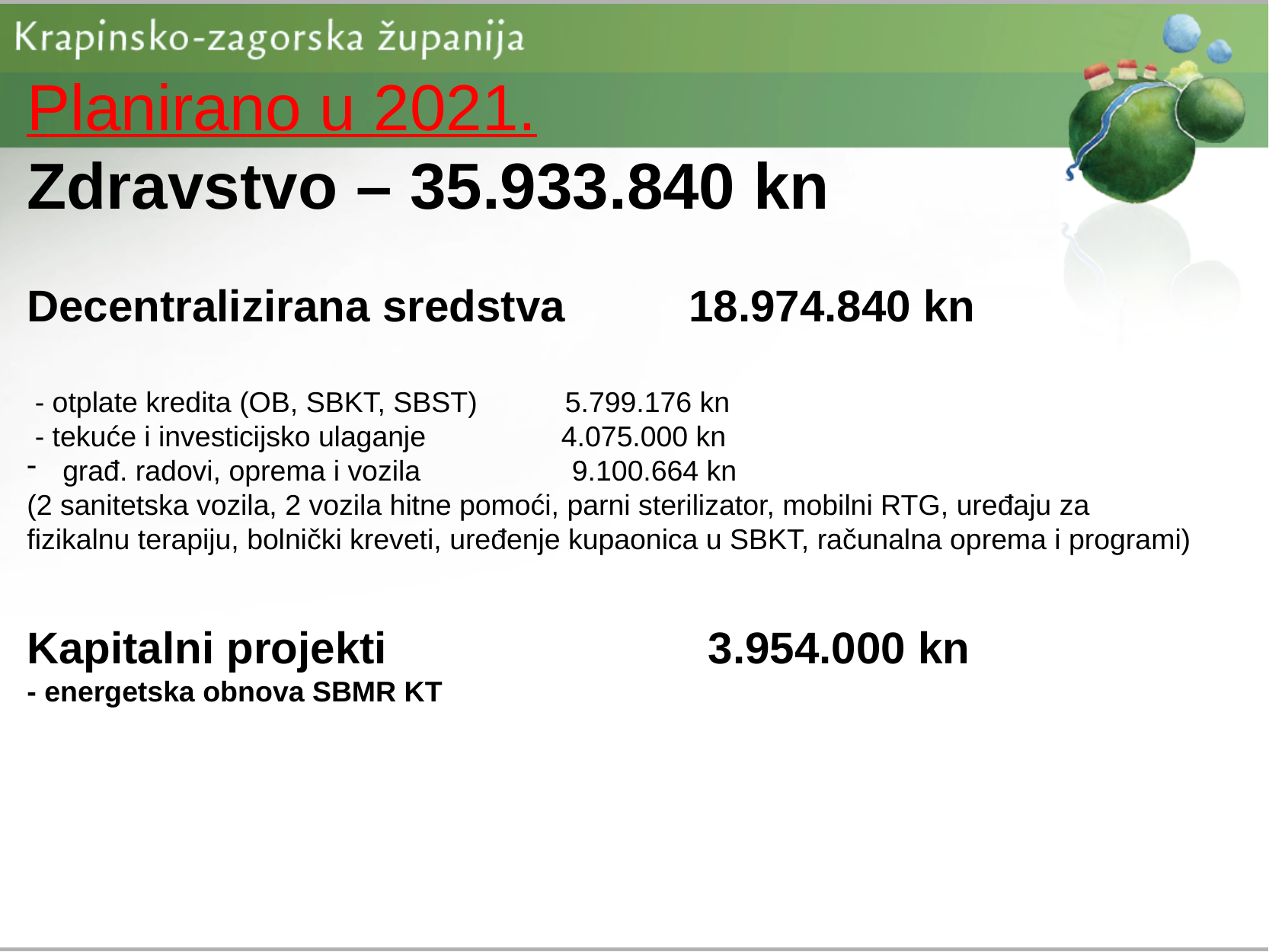

# Planirano u 2021. Zdravstvo – 35.933.840 kn

Decentralizirana sredstva          18.974.840 kn

 - otplate kredita (OB, SBKT, SBST)           5.799.176 kn
 - tekuće i investicijsko ulaganje                 4.075.000 kn
građ. radovi, oprema i vozila                   9.100.664 kn
(2 sanitetska vozila, 2 vozila hitne pomoći, parni sterilizator, mobilni RTG, uređaju za fizikalnu terapiju, bolnički kreveti, uređenje kupaonica u SBKT, računalna oprema i programi)

Kapitalni projekti                          3.954.000 kn
- energetska obnova SBMR KT